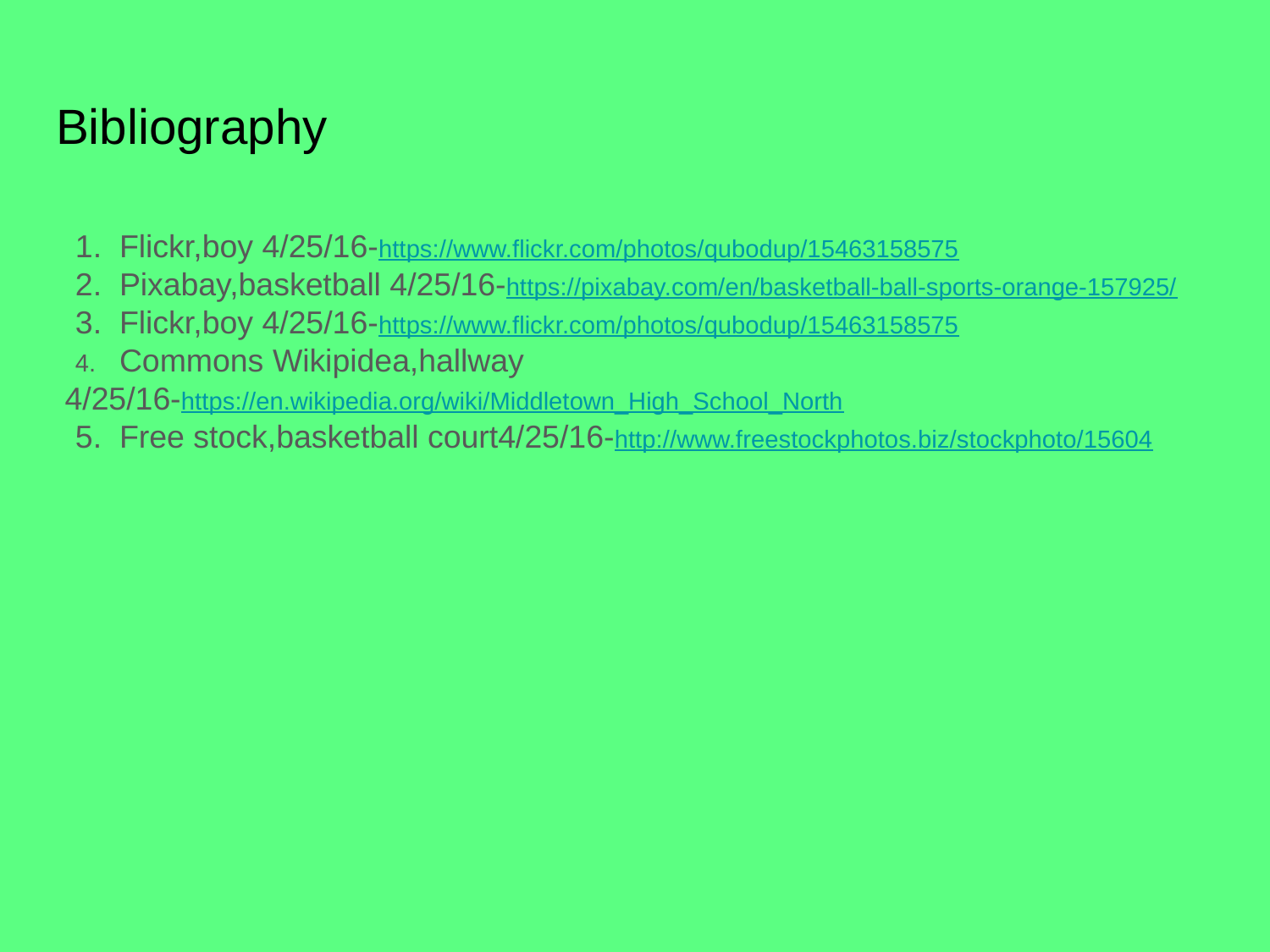

# Bibliography
Flickr,boy 4/25/16-https://www.flickr.com/photos/qubodup/15463158575
Pixabay,basketball 4/25/16-https://pixabay.com/en/basketball-ball-sports-orange-157925/
Flickr,boy 4/25/16-https://www.flickr.com/photos/qubodup/15463158575
Commons Wikipidea,hallway
 4/25/16-https://en.wikipedia.org/wiki/Middletown_High_School_North
Free stock,basketball court4/25/16-http://www.freestockphotos.biz/stockphoto/15604